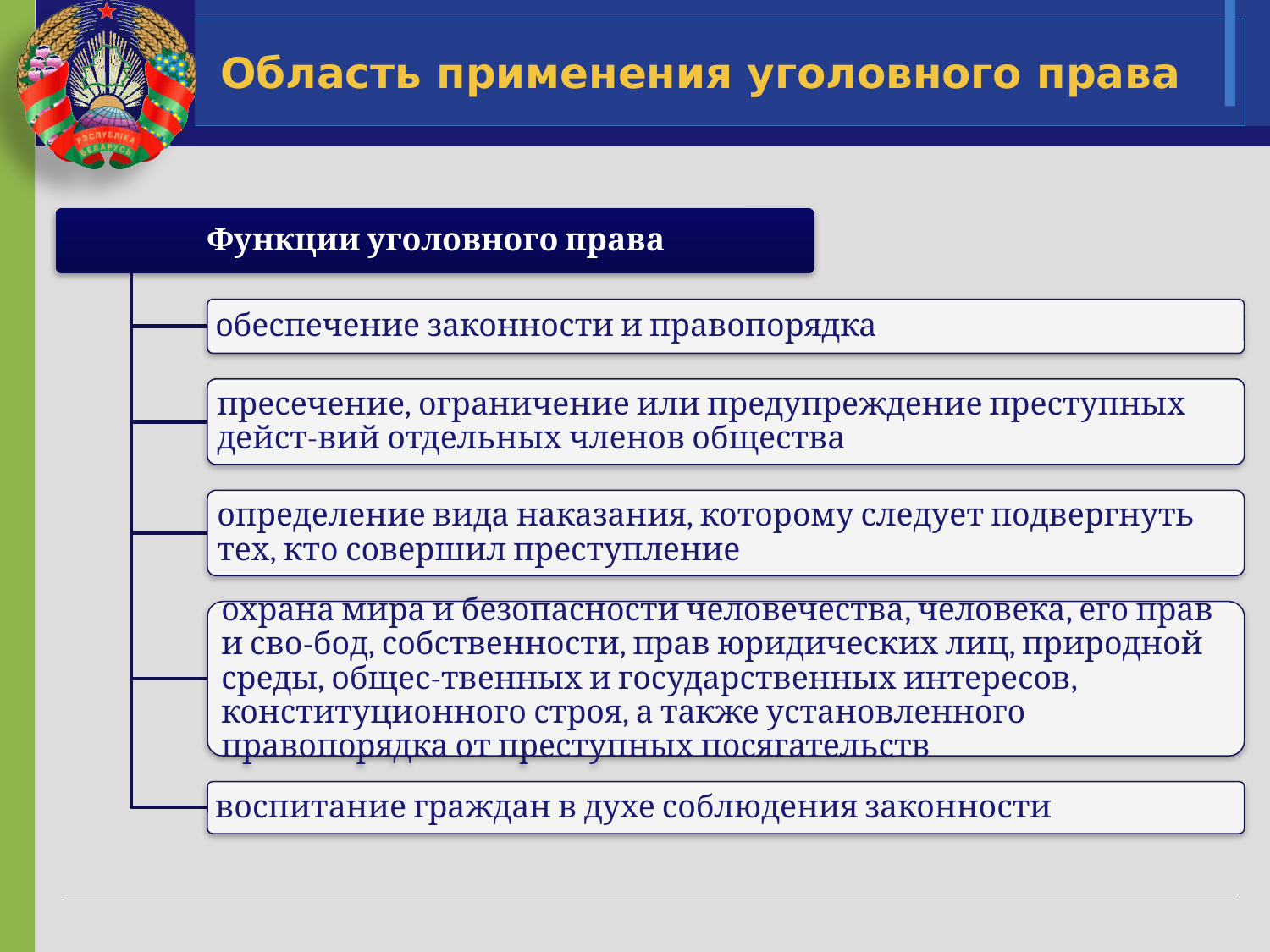

# Область применения уголовного права
Функции уголовного права
обеспечение законности и правопорядка
пресечение, ограничение или предупреждение преступных дейст-вий отдельных членов общества
определение вида наказания, которому следует подвергнуть тех, кто совершил преступление
охрана мира и безопасности человечества, человека, его прав и сво-бод, собственности, прав юридических лиц, природной среды, общес-твенных и государственных интересов, конституционного строя, а также установленного правопорядка от преступных посягательств
воспитание граждан в духе соблюдения законности